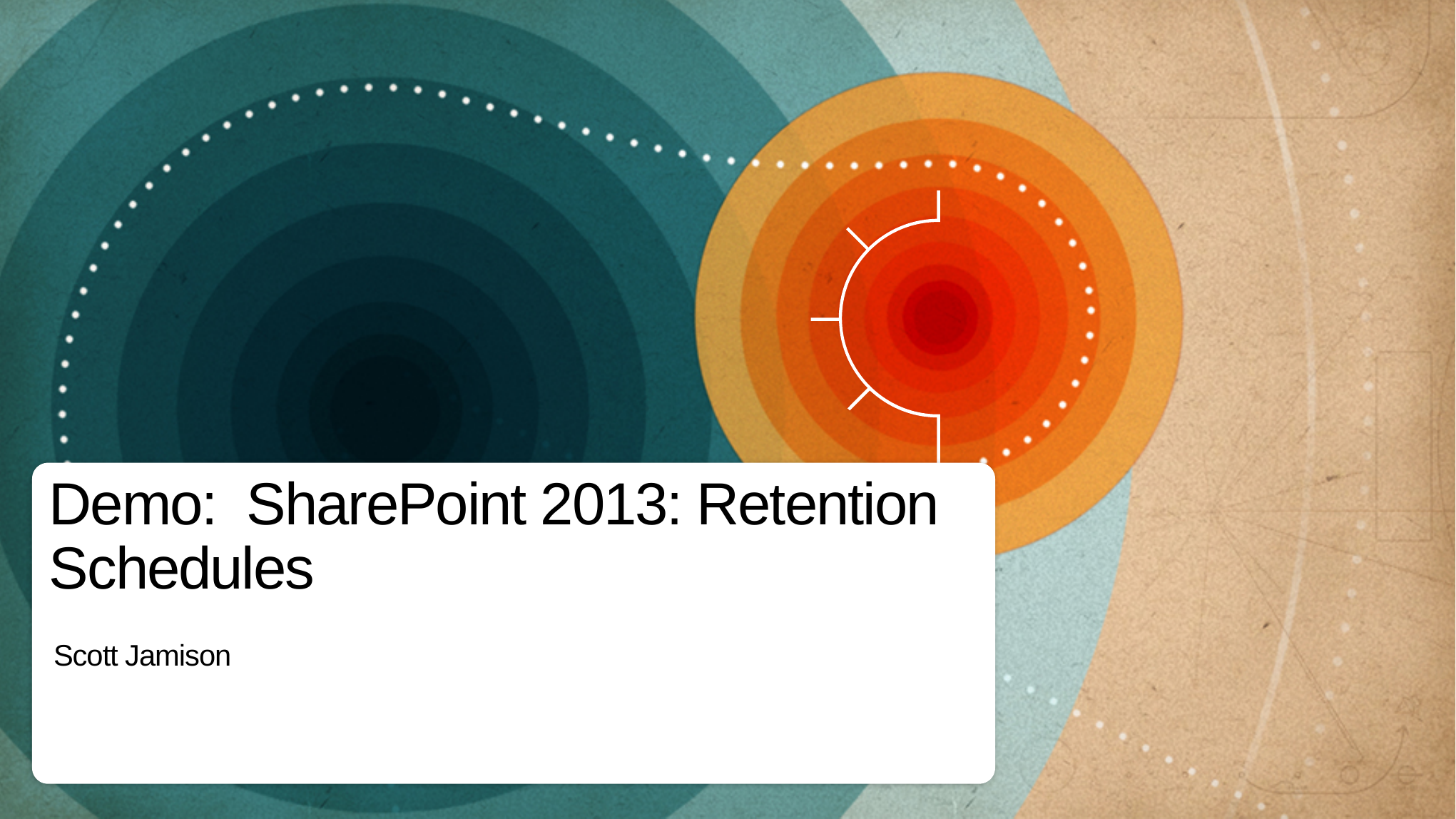

# Demo:  SharePoint 2013: Retention Schedules
Scott Jamison